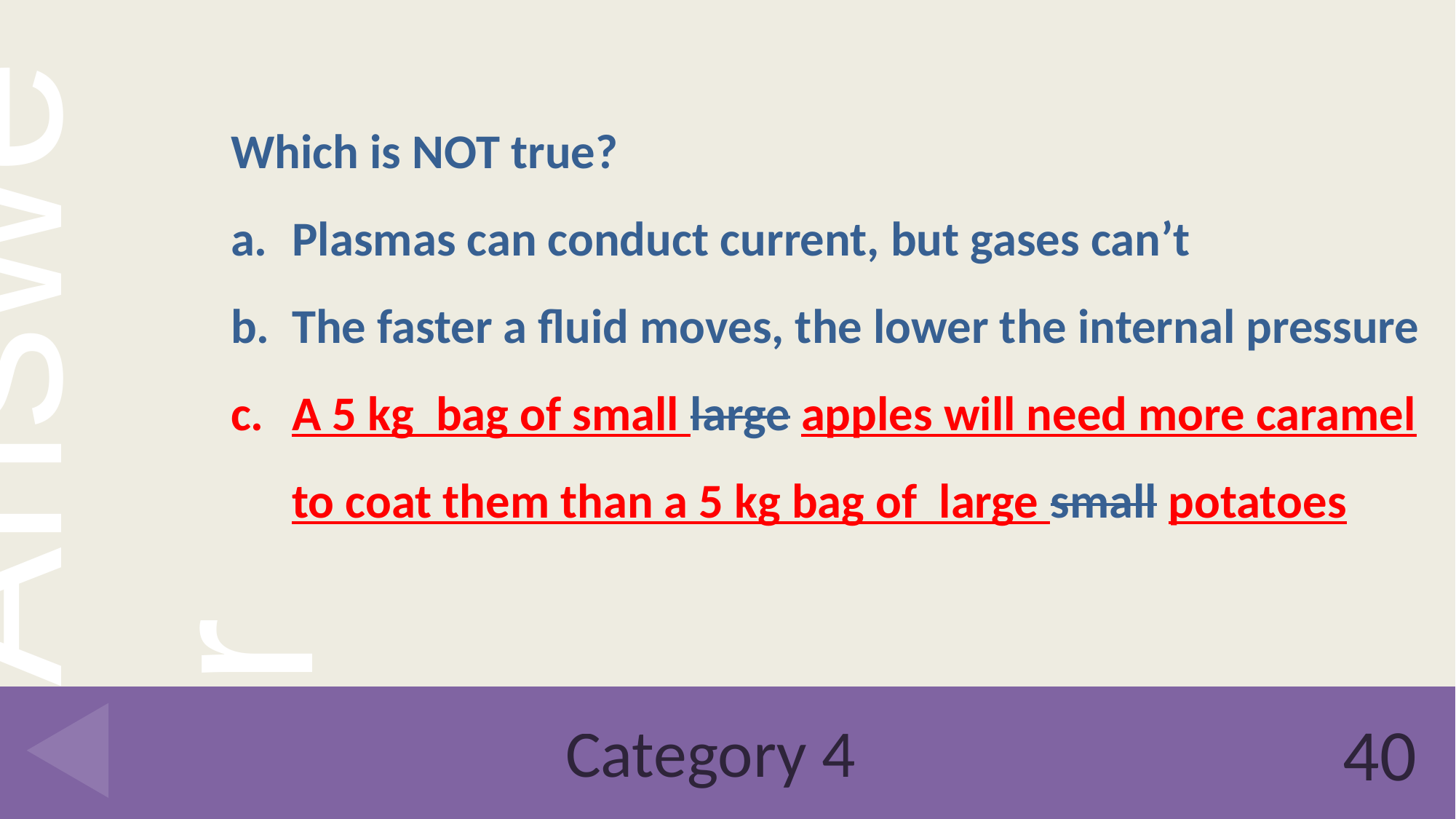

Which is NOT true?
Plasmas can conduct current, but gases can’t
The faster a fluid moves, the lower the internal pressure
A 5 kg  bag of small large apples will need more caramel to coat them than a 5 kg bag of  large small potatoes
# Category 4
40